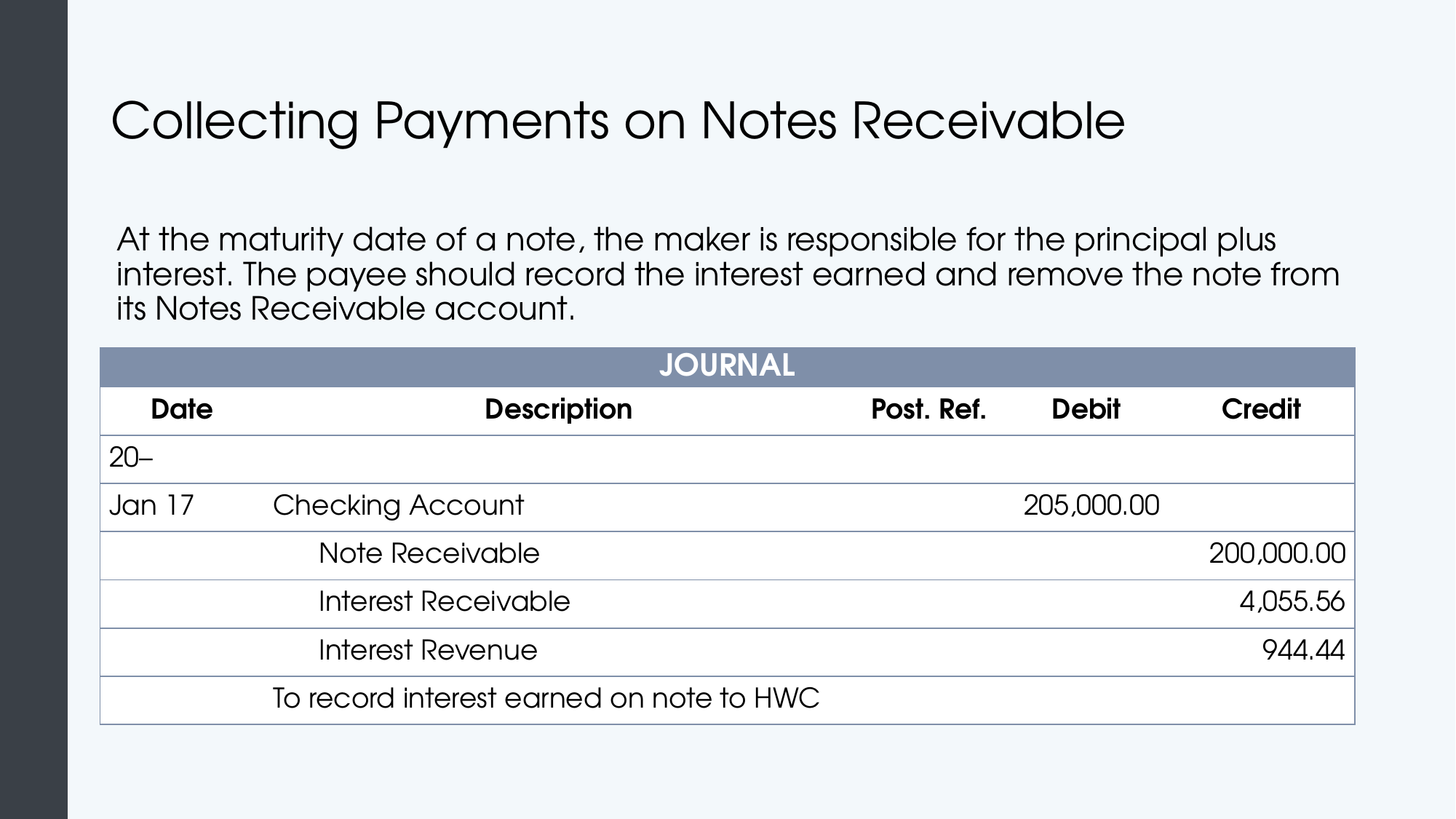

# Collecting Payments on Notes Receivable
At the maturity date of a note, the maker is responsible for the principal plus interest. The payee should record the interest earned and remove the note from its Notes Receivable account.

| JOURNAL |  |  |  |  |
| --- | --- | --- | --- | --- |
| Date | Description | Post. Ref. | Debit | Credit |
| 20– |  |  |  |  |
| Jan 17 | Checking Account |  | 205,000.00 |  |
|  | Note Receivable |  |  | 200,000.00 |
|  | Interest Receivable |  |  | 4,055.56 |
|  | Interest Revenue |  |  | 944.44 |
|  | To record interest earned on note to HWC |  |  |  |